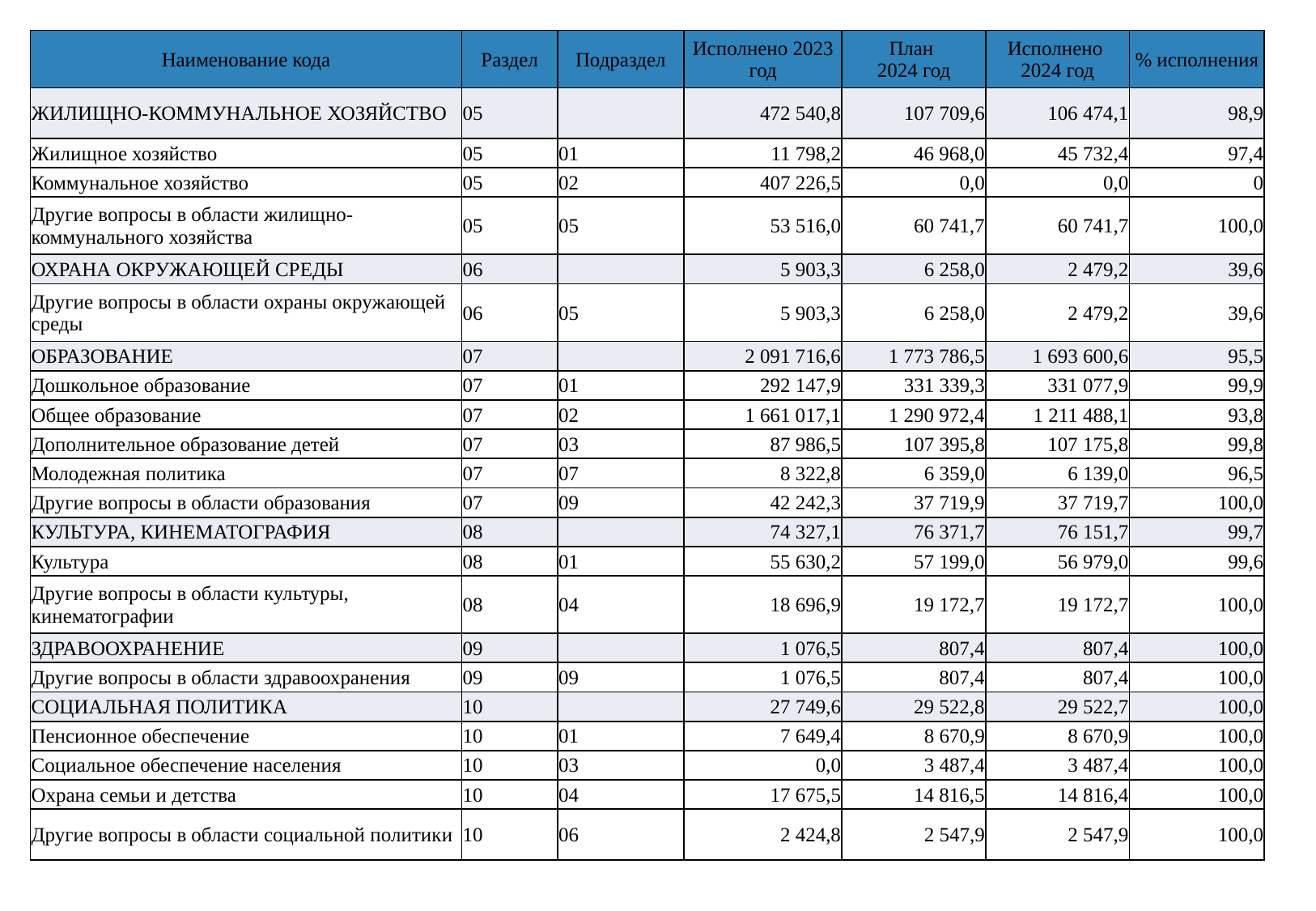

| Наименование кода | Раздел | Подраздел | Исполнено 2023 год | План 2024 год | Исполнено 2024 год | % исполнения |
| --- | --- | --- | --- | --- | --- | --- |
| ЖИЛИЩНО-КОММУНАЛЬНОЕ ХОЗЯЙСТВО | 05 |  | 472 540,8 | 107 709,6 | 106 474,1 | 98,9 |
| Жилищное хозяйство | 05 | 01 | 11 798,2 | 46 968,0 | 45 732,4 | 97,4 |
| Коммунальное хозяйство | 05 | 02 | 407 226,5 | 0,0 | 0,0 | 0 |
| Другие вопросы в области жилищно-коммунального хозяйства | 05 | 05 | 53 516,0 | 60 741,7 | 60 741,7 | 100,0 |
| ОХРАНА ОКРУЖАЮЩЕЙ СРЕДЫ | 06 |  | 5 903,3 | 6 258,0 | 2 479,2 | 39,6 |
| Другие вопросы в области охраны окружающей среды | 06 | 05 | 5 903,3 | 6 258,0 | 2 479,2 | 39,6 |
| ОБРАЗОВАНИЕ | 07 |  | 2 091 716,6 | 1 773 786,5 | 1 693 600,6 | 95,5 |
| Дошкольное образование | 07 | 01 | 292 147,9 | 331 339,3 | 331 077,9 | 99,9 |
| Общее образование | 07 | 02 | 1 661 017,1 | 1 290 972,4 | 1 211 488,1 | 93,8 |
| Дополнительное образование детей | 07 | 03 | 87 986,5 | 107 395,8 | 107 175,8 | 99,8 |
| Молодежная политика | 07 | 07 | 8 322,8 | 6 359,0 | 6 139,0 | 96,5 |
| Другие вопросы в области образования | 07 | 09 | 42 242,3 | 37 719,9 | 37 719,7 | 100,0 |
| КУЛЬТУРА, КИНЕМАТОГРАФИЯ | 08 |  | 74 327,1 | 76 371,7 | 76 151,7 | 99,7 |
| Культура | 08 | 01 | 55 630,2 | 57 199,0 | 56 979,0 | 99,6 |
| Другие вопросы в области культуры, кинематографии | 08 | 04 | 18 696,9 | 19 172,7 | 19 172,7 | 100,0 |
| ЗДРАВООХРАНЕНИЕ | 09 |  | 1 076,5 | 807,4 | 807,4 | 100,0 |
| Другие вопросы в области здравоохранения | 09 | 09 | 1 076,5 | 807,4 | 807,4 | 100,0 |
| СОЦИАЛЬНАЯ ПОЛИТИКА | 10 |  | 27 749,6 | 29 522,8 | 29 522,7 | 100,0 |
| Пенсионное обеспечение | 10 | 01 | 7 649,4 | 8 670,9 | 8 670,9 | 100,0 |
| Социальное обеспечение населения | 10 | 03 | 0,0 | 3 487,4 | 3 487,4 | 100,0 |
| Охрана семьи и детства | 10 | 04 | 17 675,5 | 14 816,5 | 14 816,4 | 100,0 |
| Другие вопросы в области социальной политики | 10 | 06 | 2 424,8 | 2 547,9 | 2 547,9 | 100,0 |